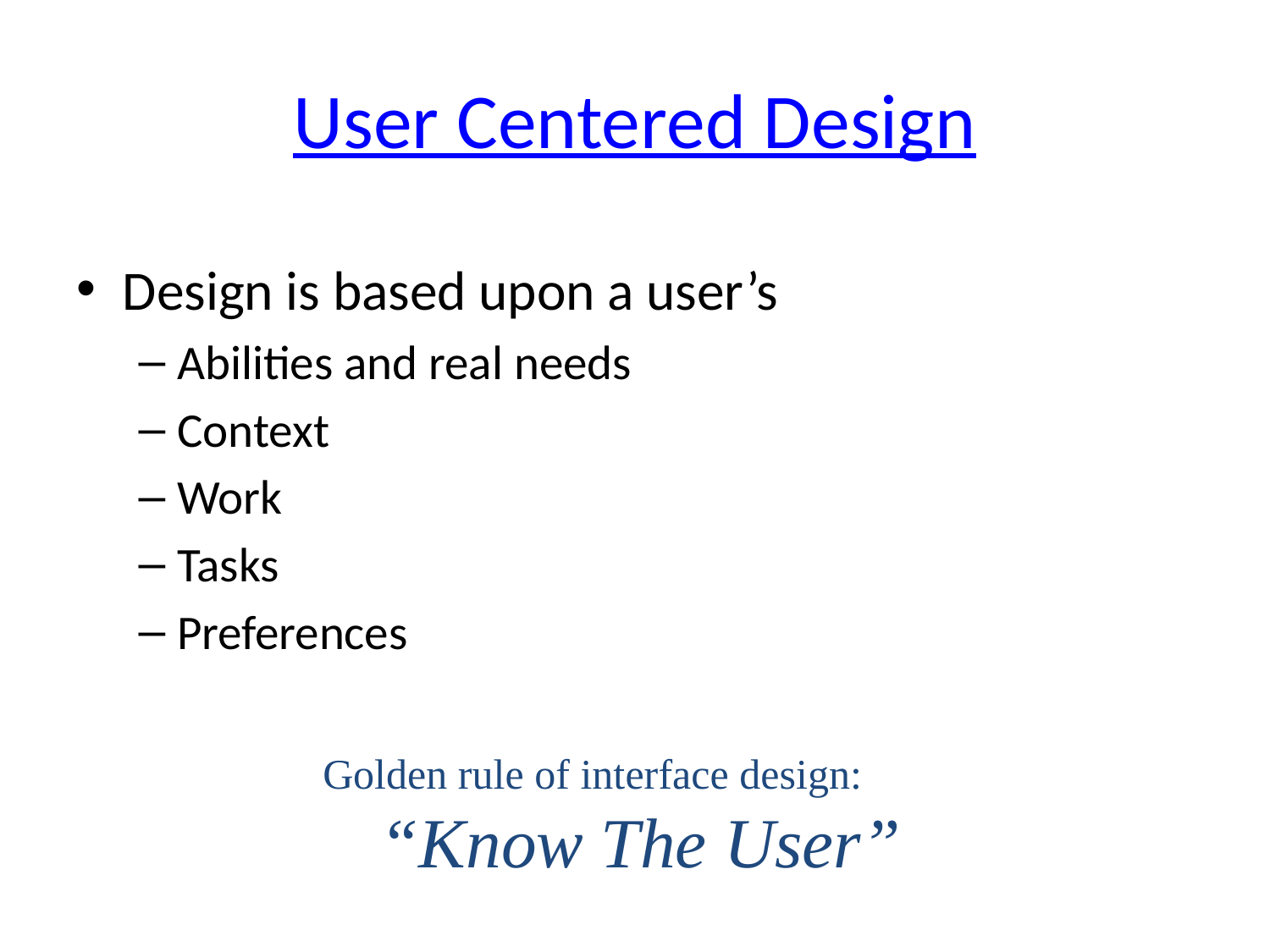

# User Centered Design
Design is based upon a user’s
Abilities and real needs
Context
Work
Tasks
Preferences
Golden rule of interface design:
“Know The User”